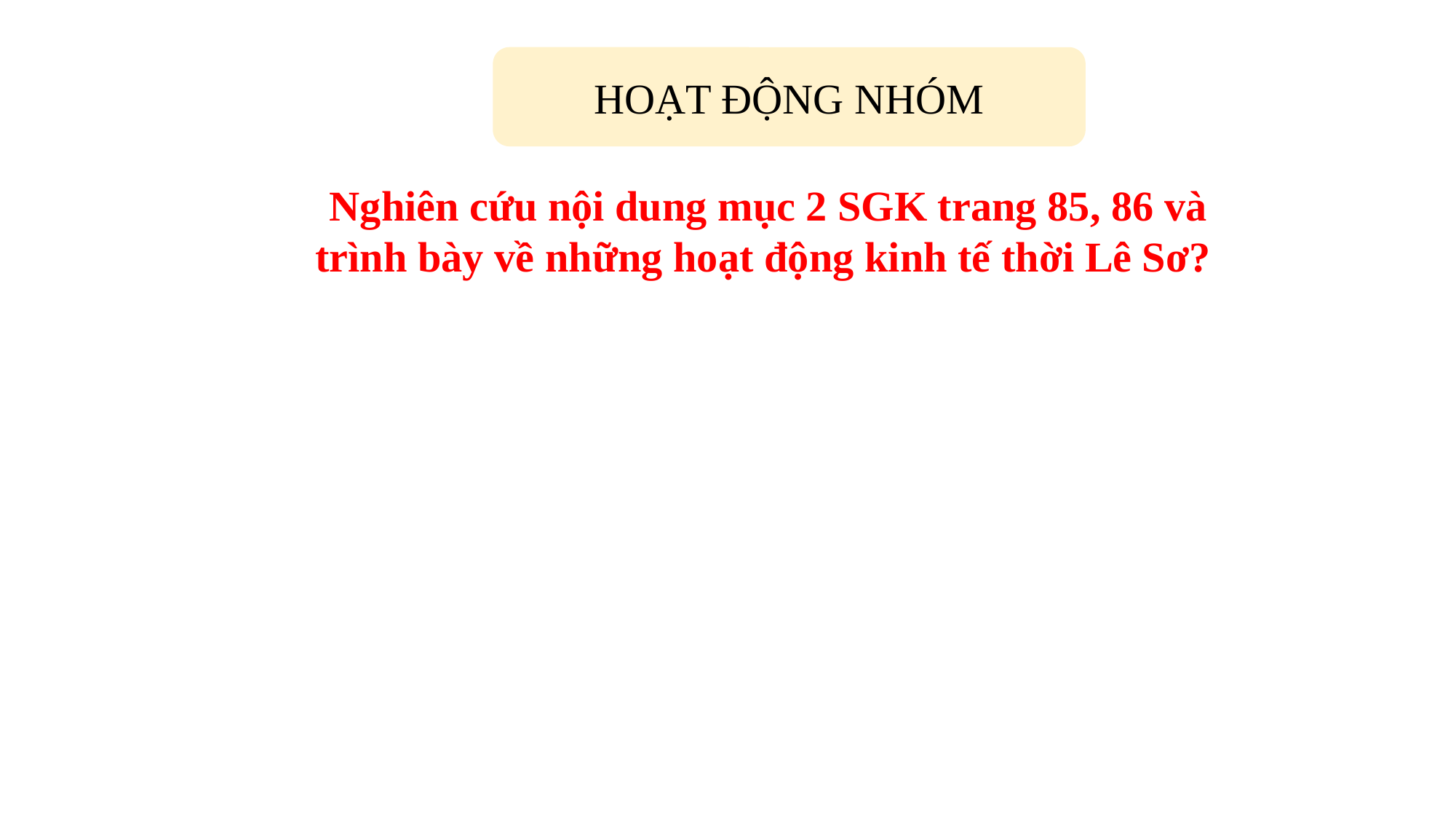

HOẠT ĐỘNG NHÓM
Nghiên cứu nội dung mục 2 SGK trang 85, 86 và trình bày về những hoạt động kinh tế thời Lê Sơ?